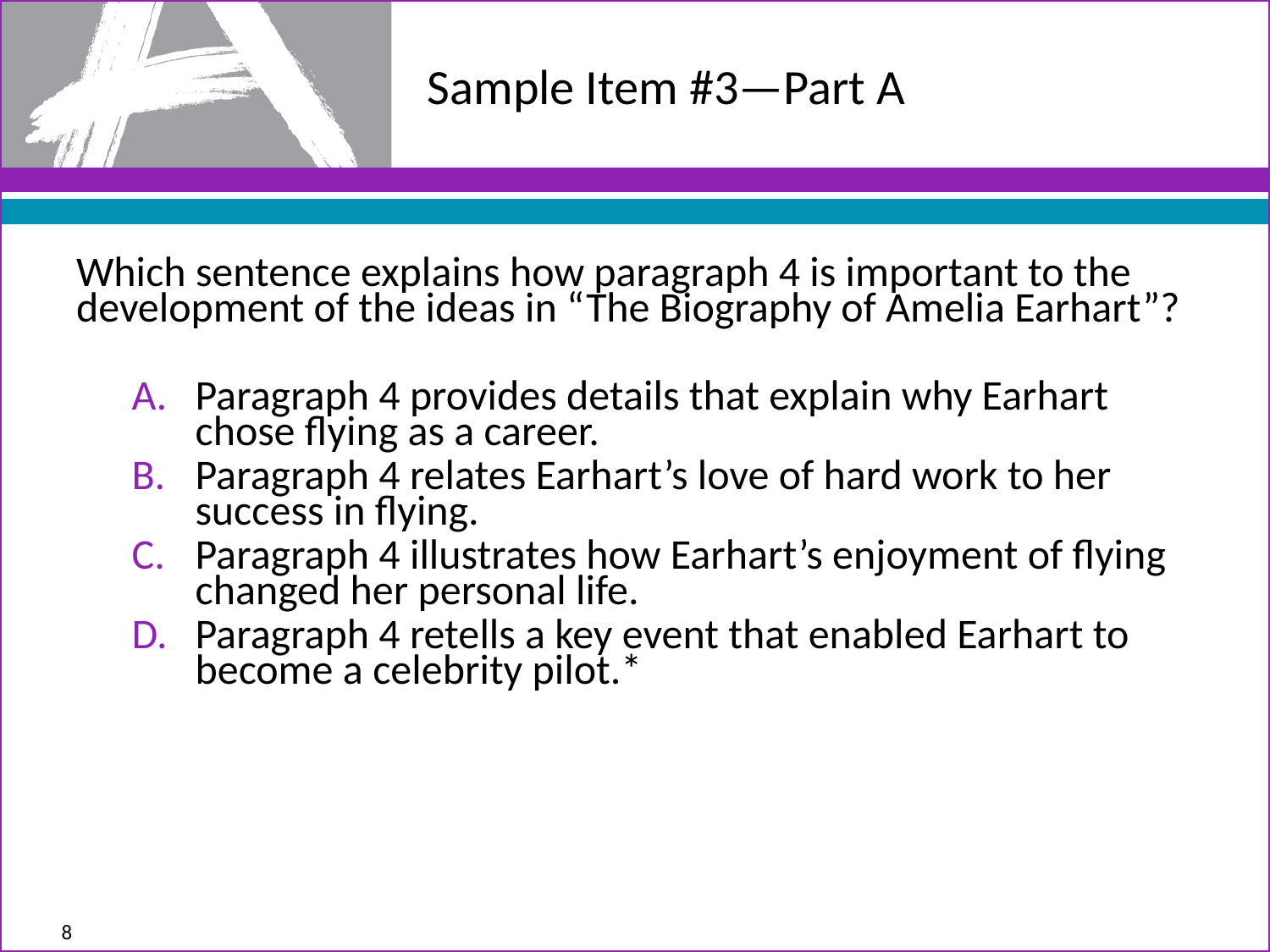

# Sample Item #3—Part A

Which sentence explains how paragraph 4 is important to the development of the ideas in “The Biography of Amelia Earhart”?

Paragraph 4 provides details that explain why Earhart chose flying as a career.
Paragraph 4 relates Earhart’s love of hard work to her success in flying.
Paragraph 4 illustrates how Earhart’s enjoyment of flying changed her personal life.
Paragraph 4 retells a key event that enabled Earhart to become a celebrity pilot.*

8